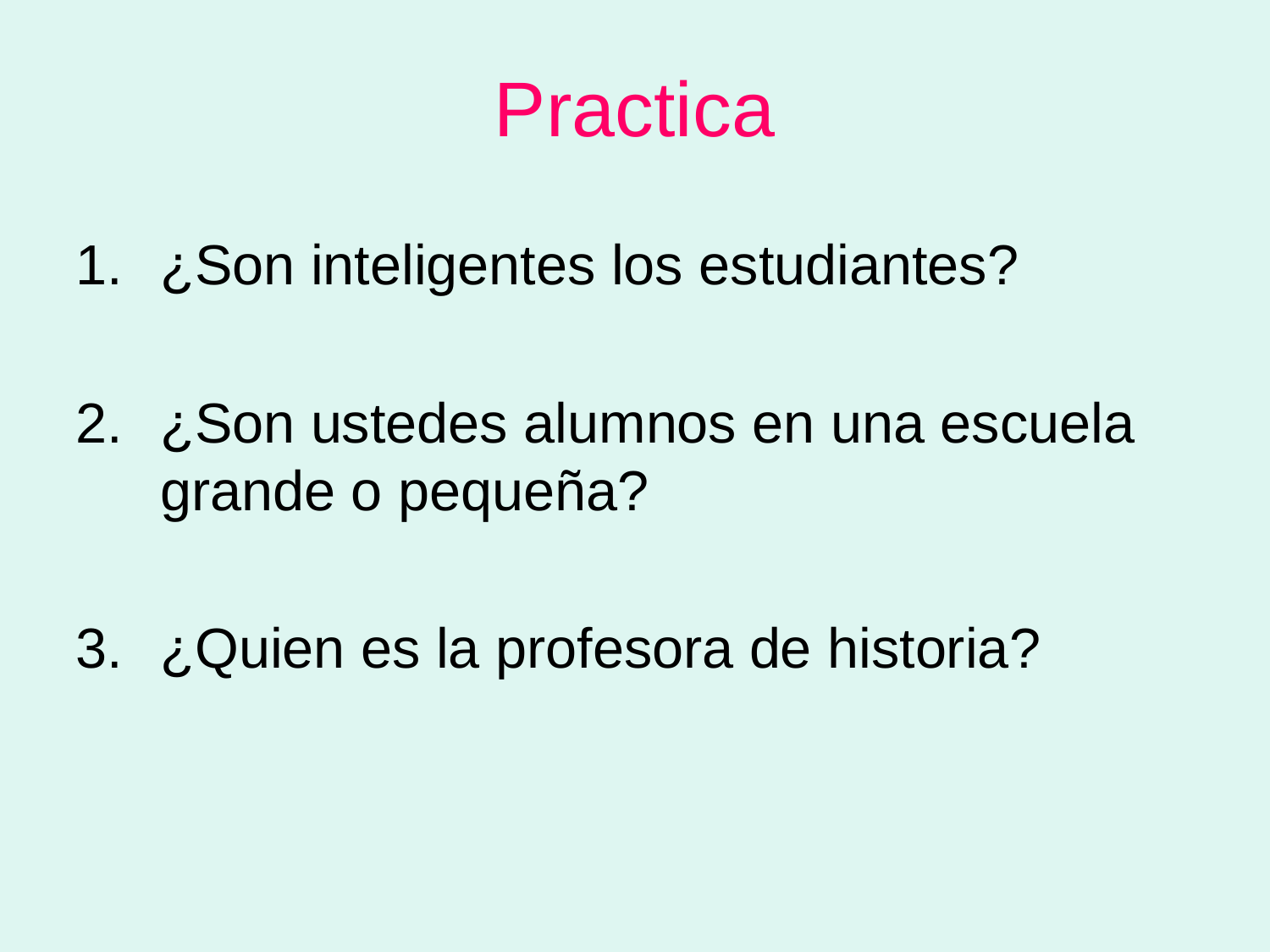

Practica
¿Son inteligentes los estudiantes?

¿Son ustedes alumnos en una escuela grande o pequeña?

¿Quien es la profesora de historia?